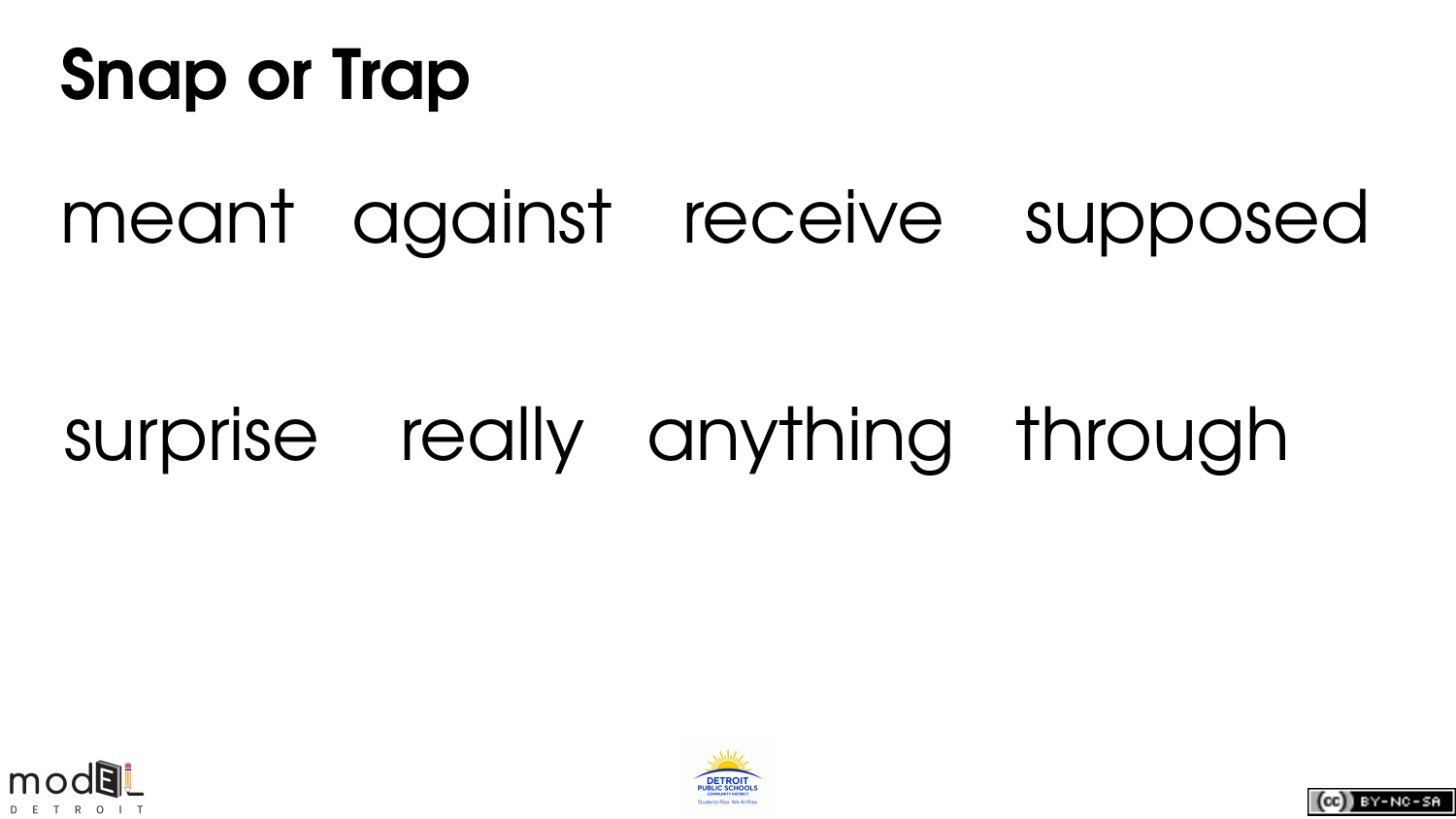

# Snap or Trap
meant 	against	  receive    supposed

surprise    really	anything   through